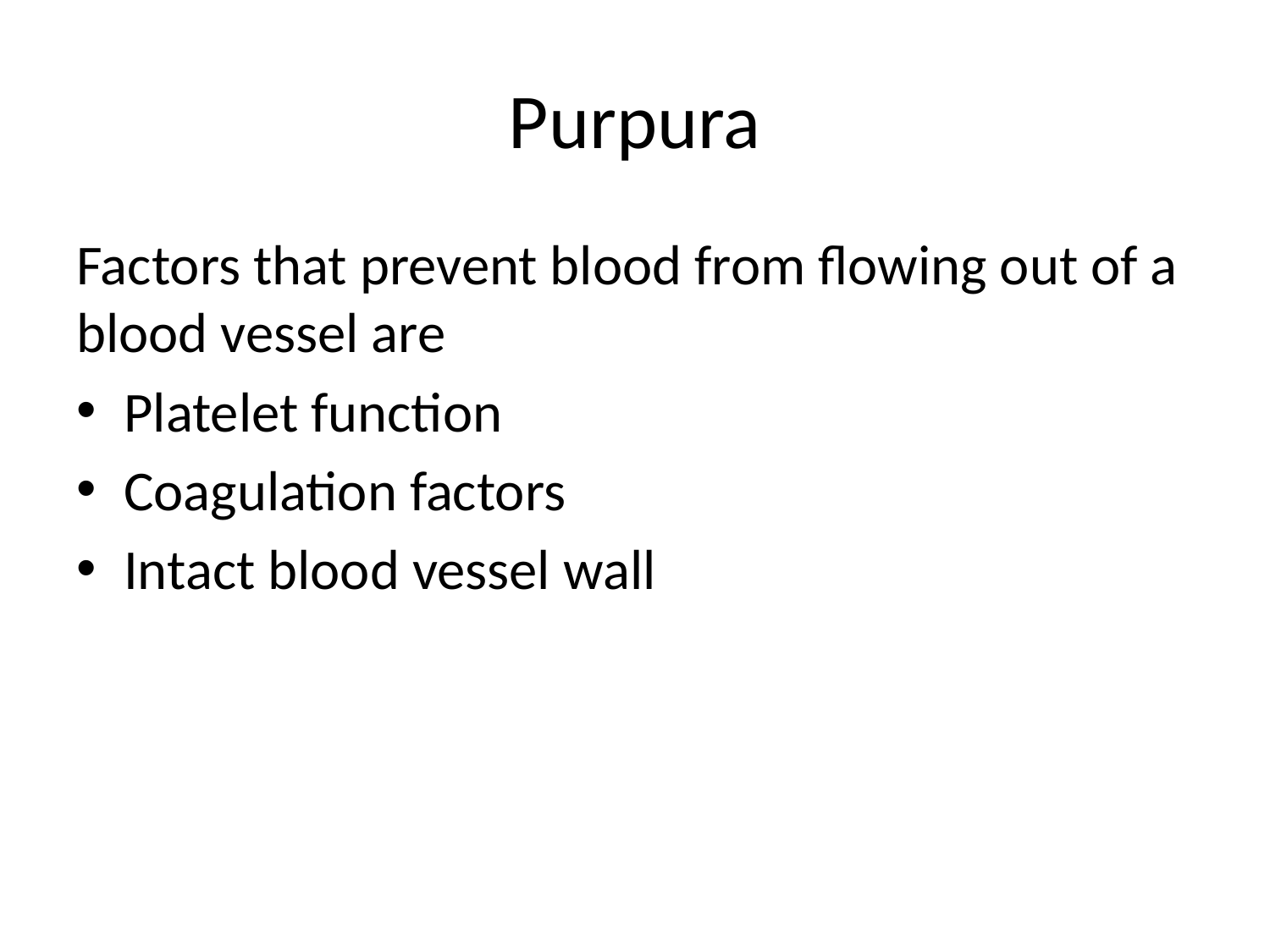

# Purpura
Factors that prevent blood from flowing out of a blood vessel are
Platelet function
Coagulation factors
Intact blood vessel wall